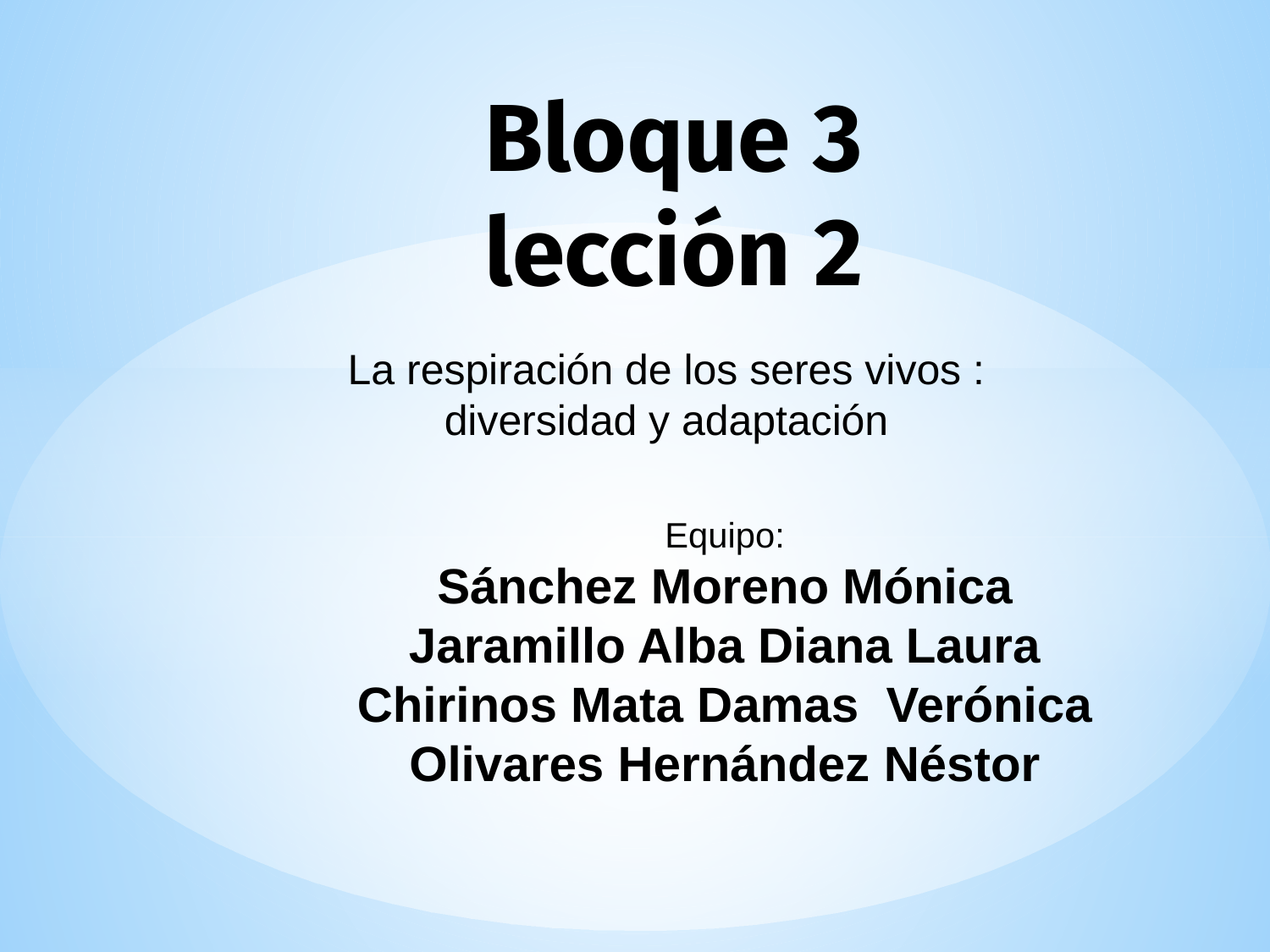

# Bloque 3 lección 2
La respiración de los seres vivos : diversidad y adaptación
Equipo:
Sánchez Moreno Mónica
Jaramillo Alba Diana Laura
Chirinos Mata Damas  Verónica
Olivares Hernández Néstor